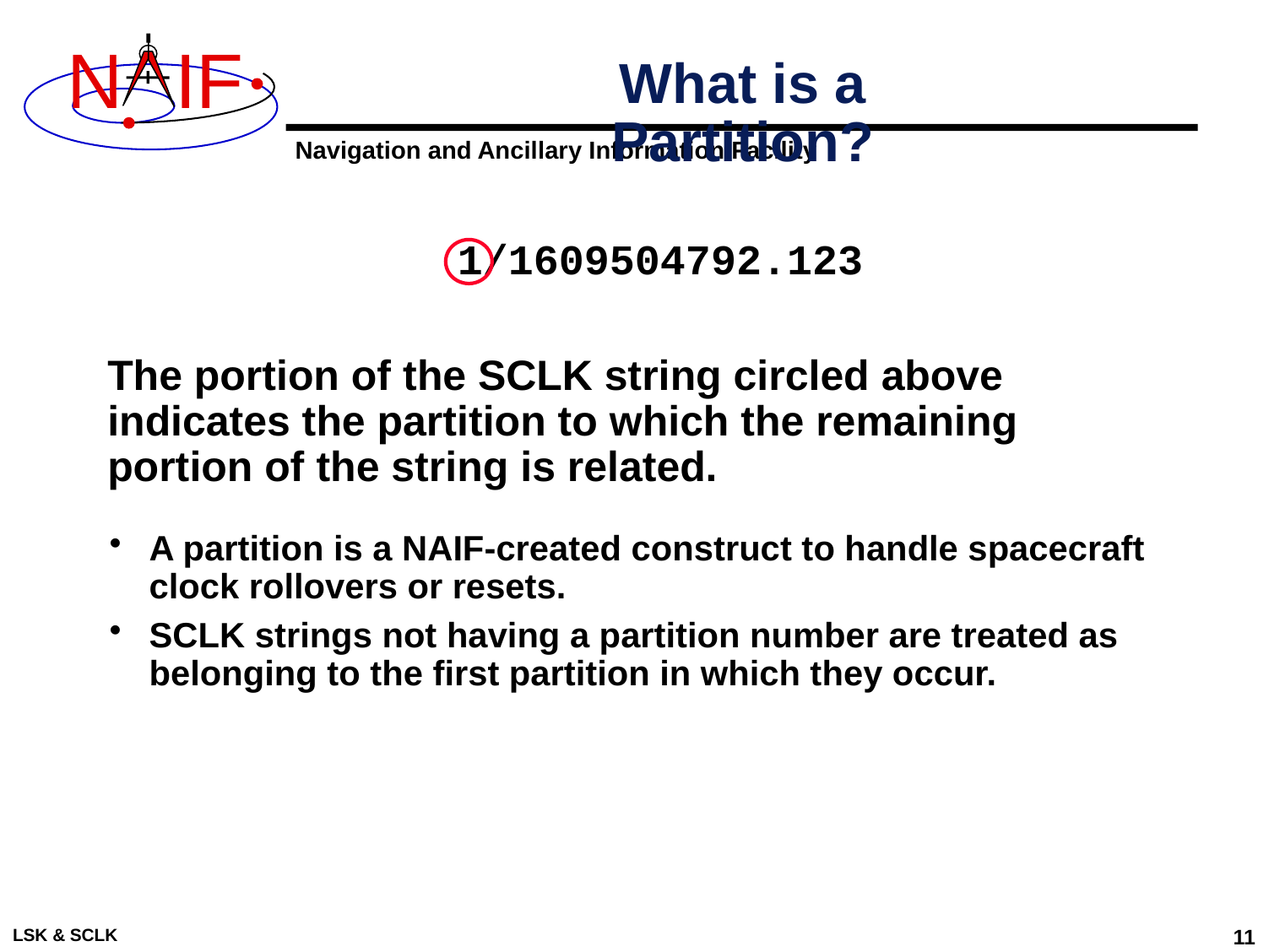

# What is a Partition?
1/1609504792.123

The portion of the SCLK string circled above indicates the partition to which the remaining portion of the string is related.
A partition is a NAIF-created construct to handle spacecraft clock rollovers or resets.
SCLK strings not having a partition number are treated as belonging to the first partition in which they occur.
LSK & SCLK
11